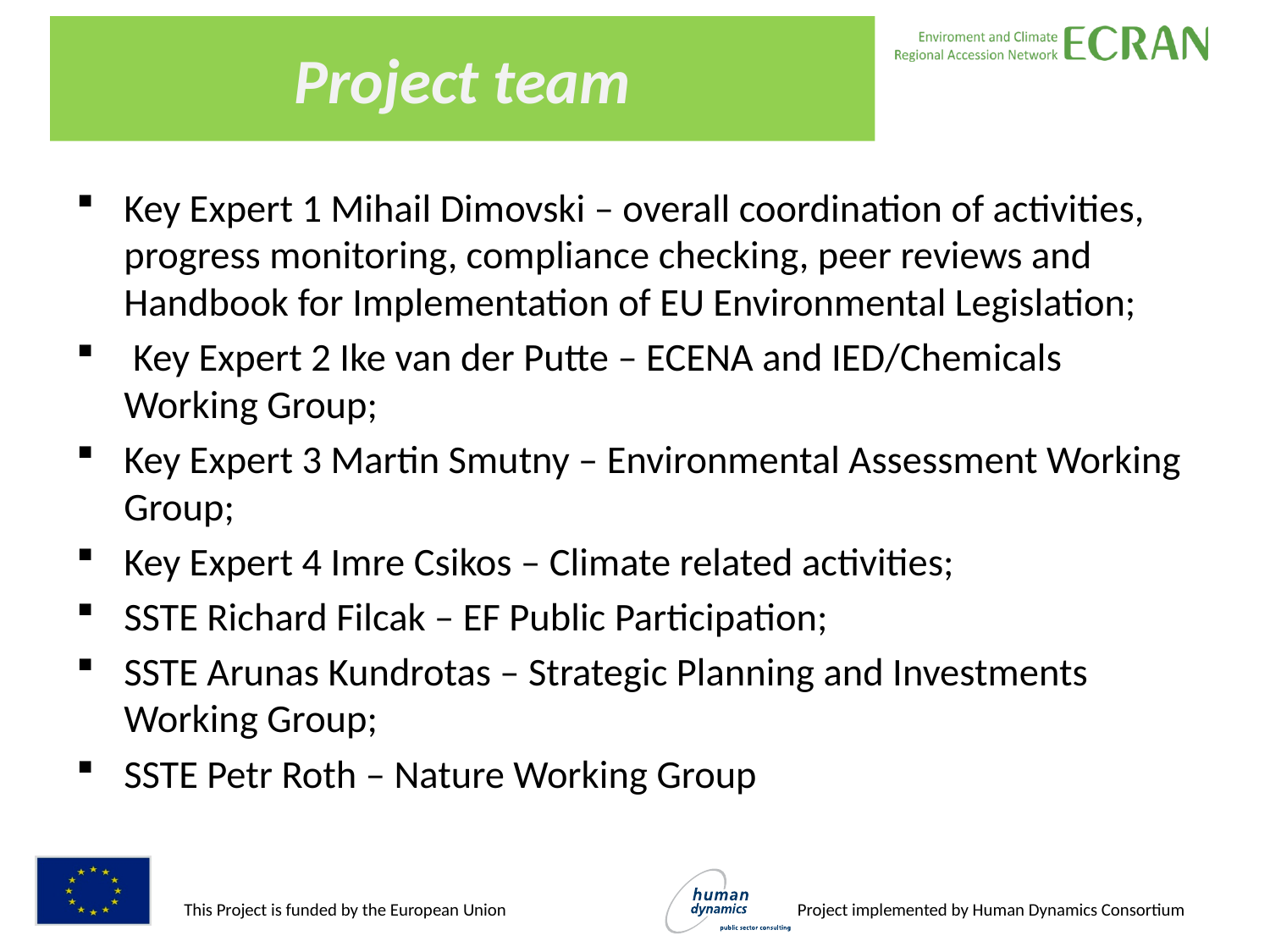

# Project team
Key Expert 1 Mihail Dimovski – overall coordination of activities, progress monitoring, compliance checking, peer reviews and Handbook for Implementation of EU Environmental Legislation;
 Key Expert 2 Ike van der Putte – ECENA and IED/Chemicals Working Group;
Key Expert 3 Martin Smutny – Environmental Assessment Working Group;
Key Expert 4 Imre Csikos – Climate related activities;
SSTE Richard Filcak – EF Public Participation;
SSTE Arunas Kundrotas – Strategic Planning and Investments Working Group;
SSTE Petr Roth – Nature Working Group